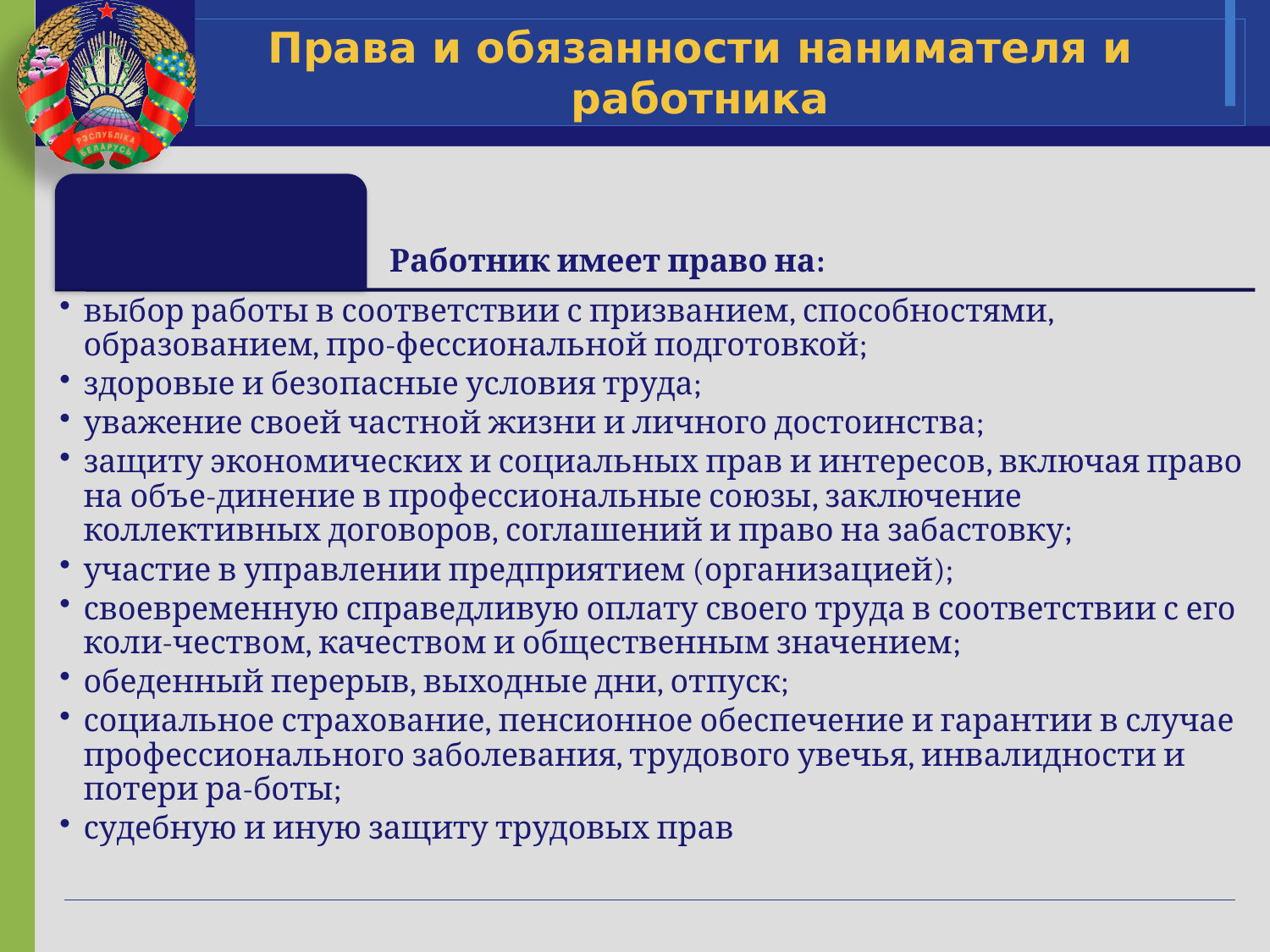

# Права и обязанности нанимателя и работника
Работник имеет право на:

выбор работы в соответствии с призванием, способностями, образованием, про-фессиональной подготовкой;
здоровые и безопасные условия труда;
уважение своей частной жизни и личного достоинства;
защиту экономических и социальных прав и интересов, включая право на объе-динение в профессиональные союзы, заключение коллективных договоров, соглашений и право на забастовку;
участие в управлении предприятием (организацией);
своевременную справедливую оплату своего труда в соответствии с его коли-чеством, качеством и общественным значением;
обеденный перерыв, выходные дни, отпуск;
социальное страхование, пенсионное обеспечение и гарантии в случае профессионального заболевания, трудового увечья, инвалидности и потери ра-боты;
судебную и иную защиту трудовых прав